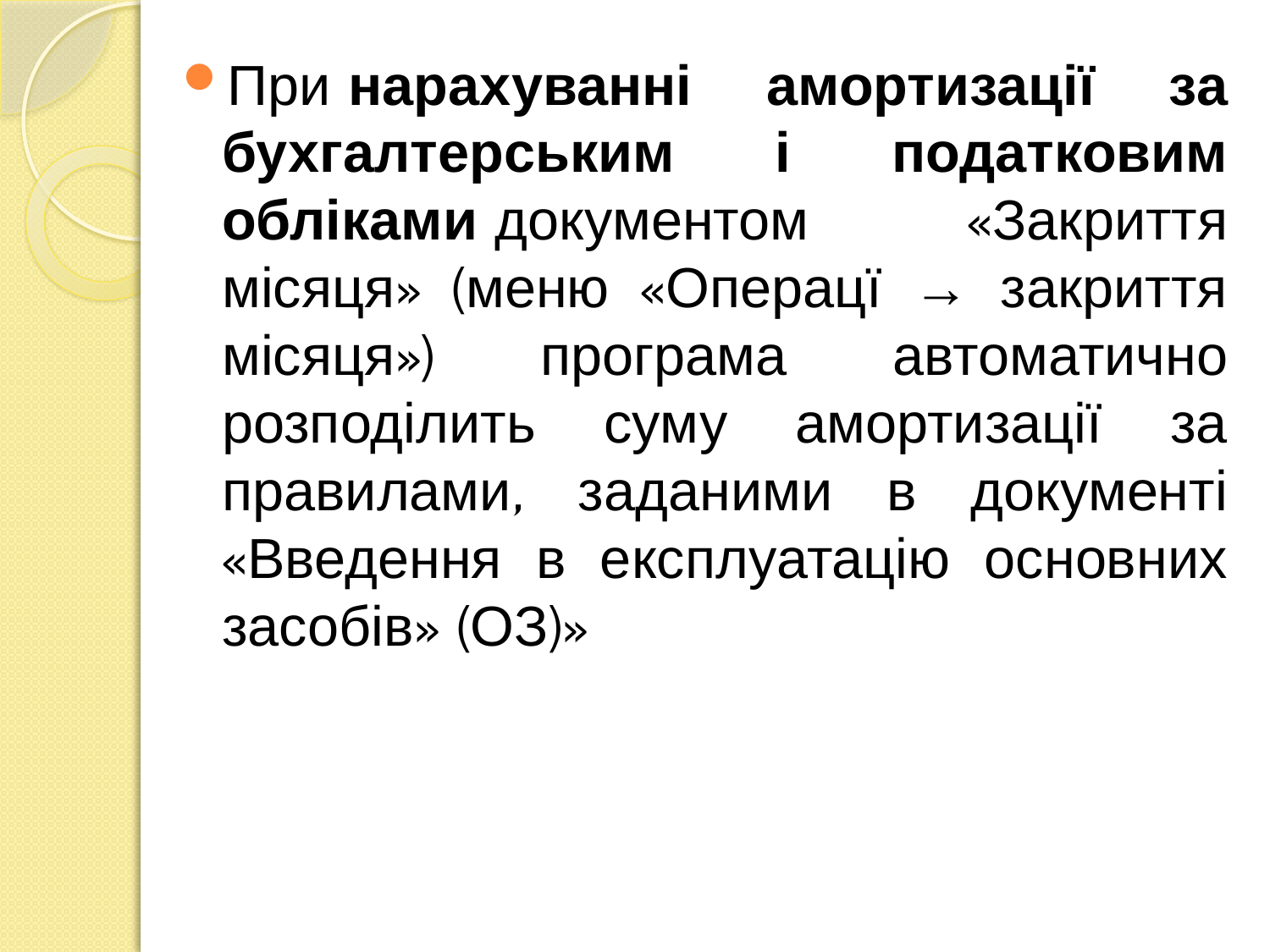

При нарахуванні амортизації за бухгалтерським і податковим обліками документом «Закриття місяця» (меню «Операцї → закриття місяця») програма автоматично розподілить суму амортизації за правилами, заданими в документі «Введення в експлуатацію основних засобів» (ОЗ)»